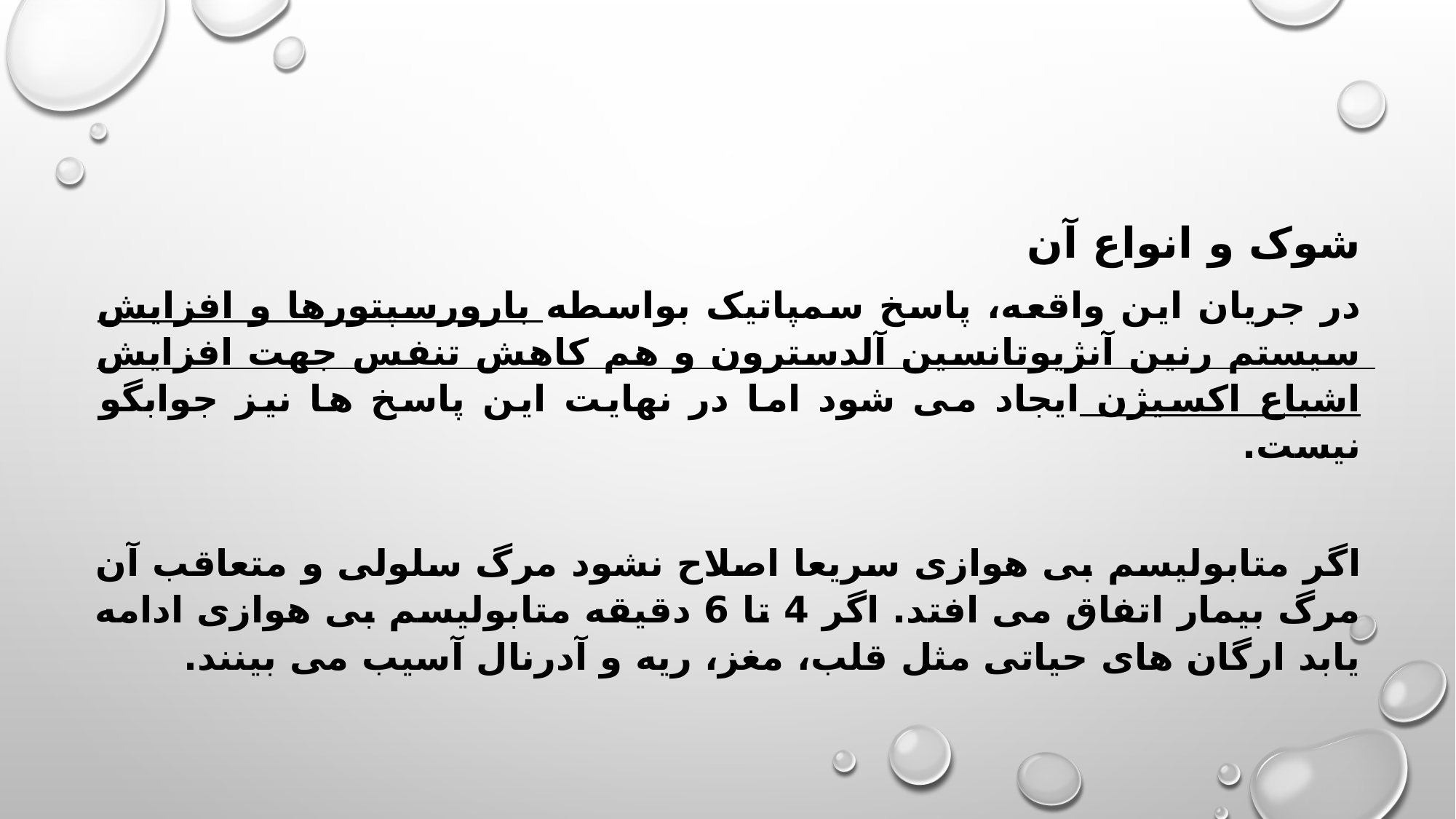

شوک و انواع آن
در جریان این واقعه، پاسخ سمپاتیک بواسطه بارورسپتورها و افزایش سیستم رنین آنژیوتانسین آلدسترون و هم کاهش تنفس جهت افزایش اشباع اکسیژن ایجاد می شود اما در نهایت این پاسخ ها نیز جوابگو نیست.

اگر متابولیسم بی هوازی سریعا اصلاح نشود مرگ سلولی و متعاقب آن مرگ بیمار اتفاق می افتد. اگر 4 تا 6 دقیقه متابولیسم بی هوازی ادامه یابد ارگان های حیاتی مثل قلب، مغز، ریه و آدرنال آسیب می بینند.